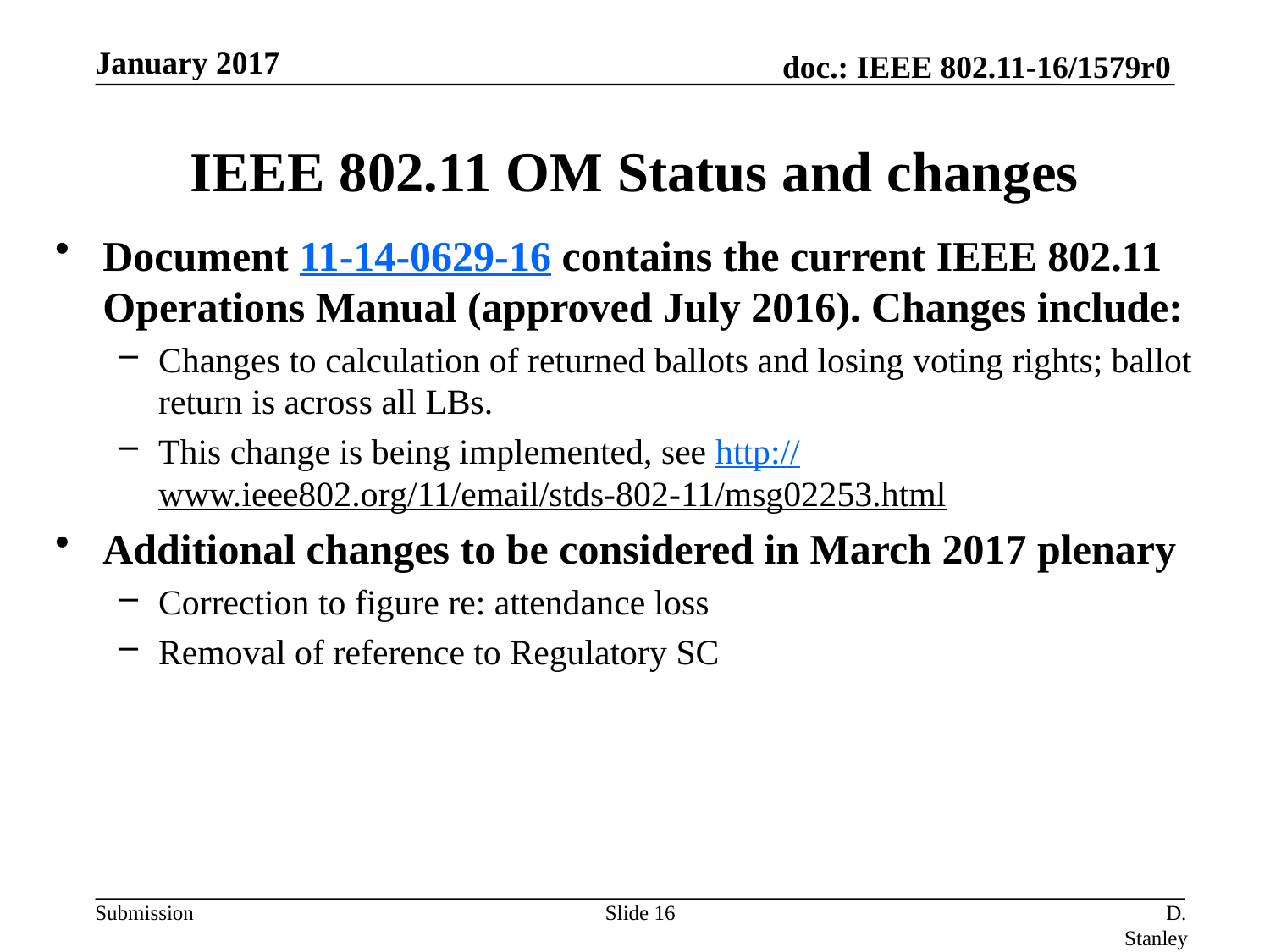

January 2017
# IEEE 802.11 OM Status and changes
Document 11-14-0629-16 contains the current IEEE 802.11 Operations Manual (approved July 2016). Changes include:
Changes to calculation of returned ballots and losing voting rights; ballot return is across all LBs.
This change is being implemented, see http://www.ieee802.org/11/email/stds-802-11/msg02253.html
Additional changes to be considered in March 2017 plenary
Correction to figure re: attendance loss
Removal of reference to Regulatory SC
Slide 16
D. Stanley, HP Enterprise